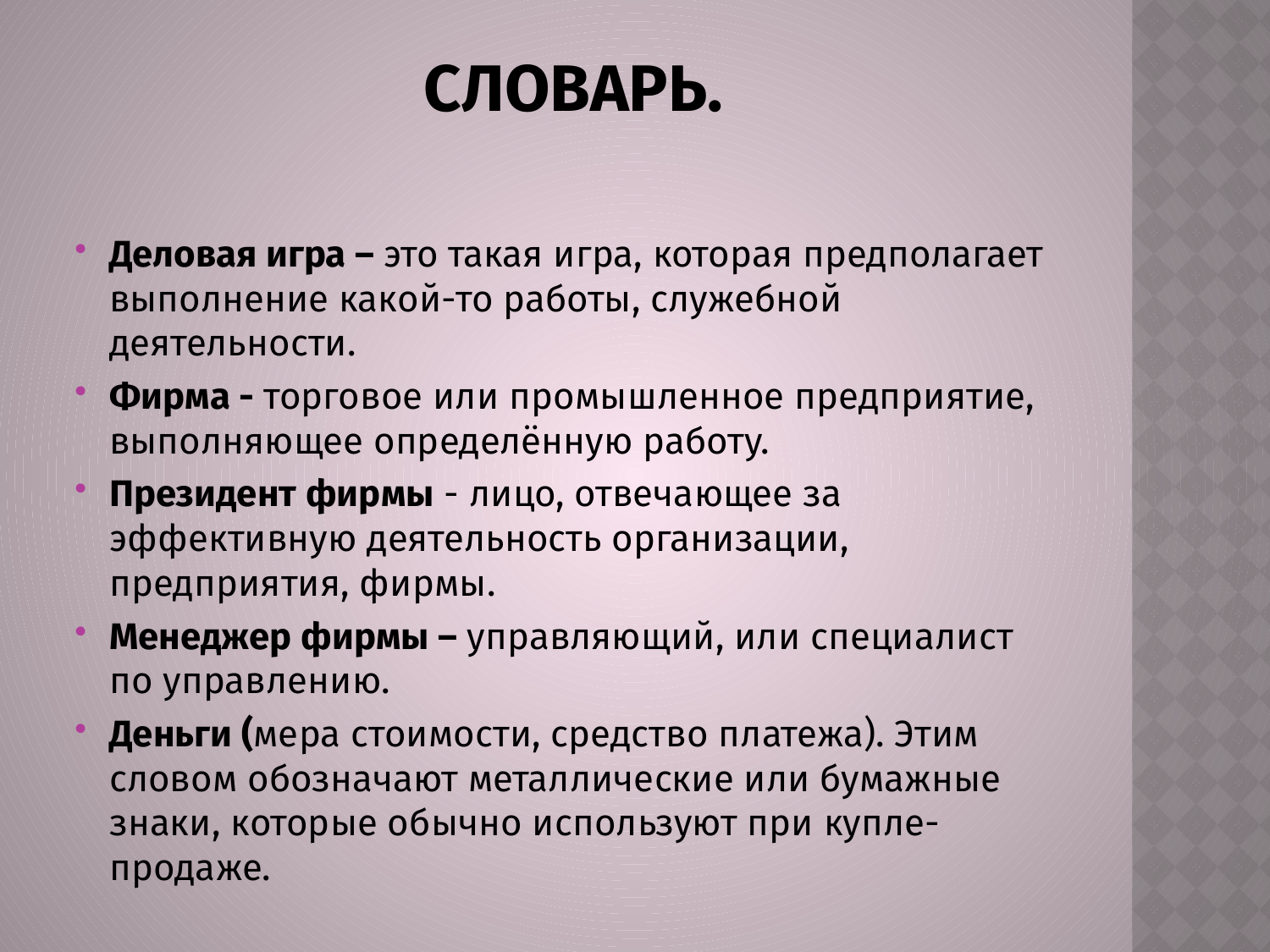

# Словарь.
Деловая игра – это такая игра, которая предполагает выполнение какой-то работы, служебной деятельности.
Фирма - торговое или промышленное предприятие, выполняющее определённую работу.
Президент фирмы - лицо, отвечающее за эффективную деятельность организации, предприятия, фирмы.
Менеджер фирмы – управляющий, или специалист по управлению.
Деньги (мера стоимости, средство платежа). Этим словом обозначают металлические или бумажные знаки, которые обычно используют при купле-продаже.